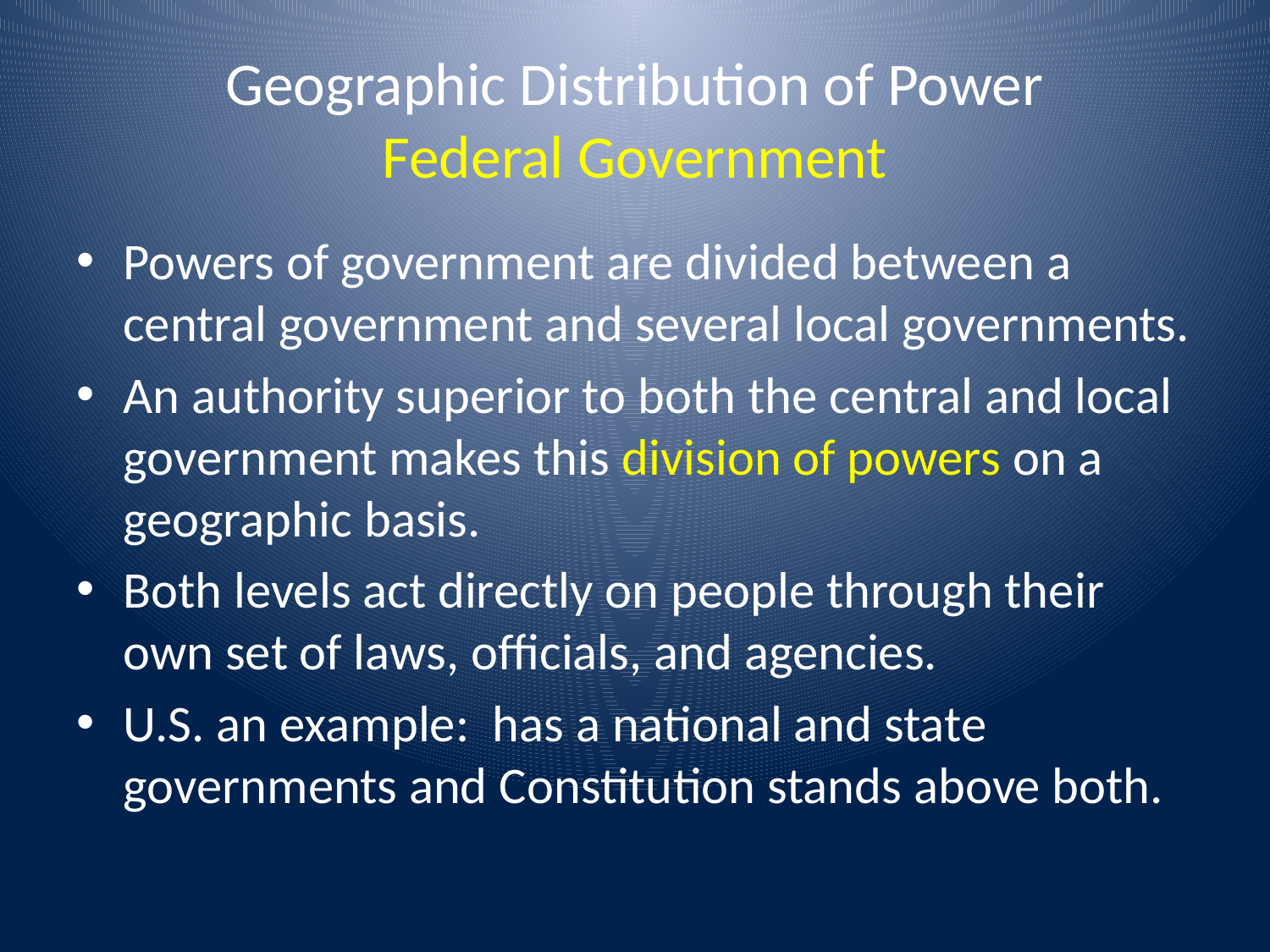

# Geographic Distribution of Power Federal Government
Powers of government are divided between a central government and several local governments.
An authority superior to both the central and local government makes this division of powers on a geographic basis.
Both levels act directly on people through their own set of laws, officials, and agencies.
U.S. an example:  has a national and state governments and Constitution stands above both.